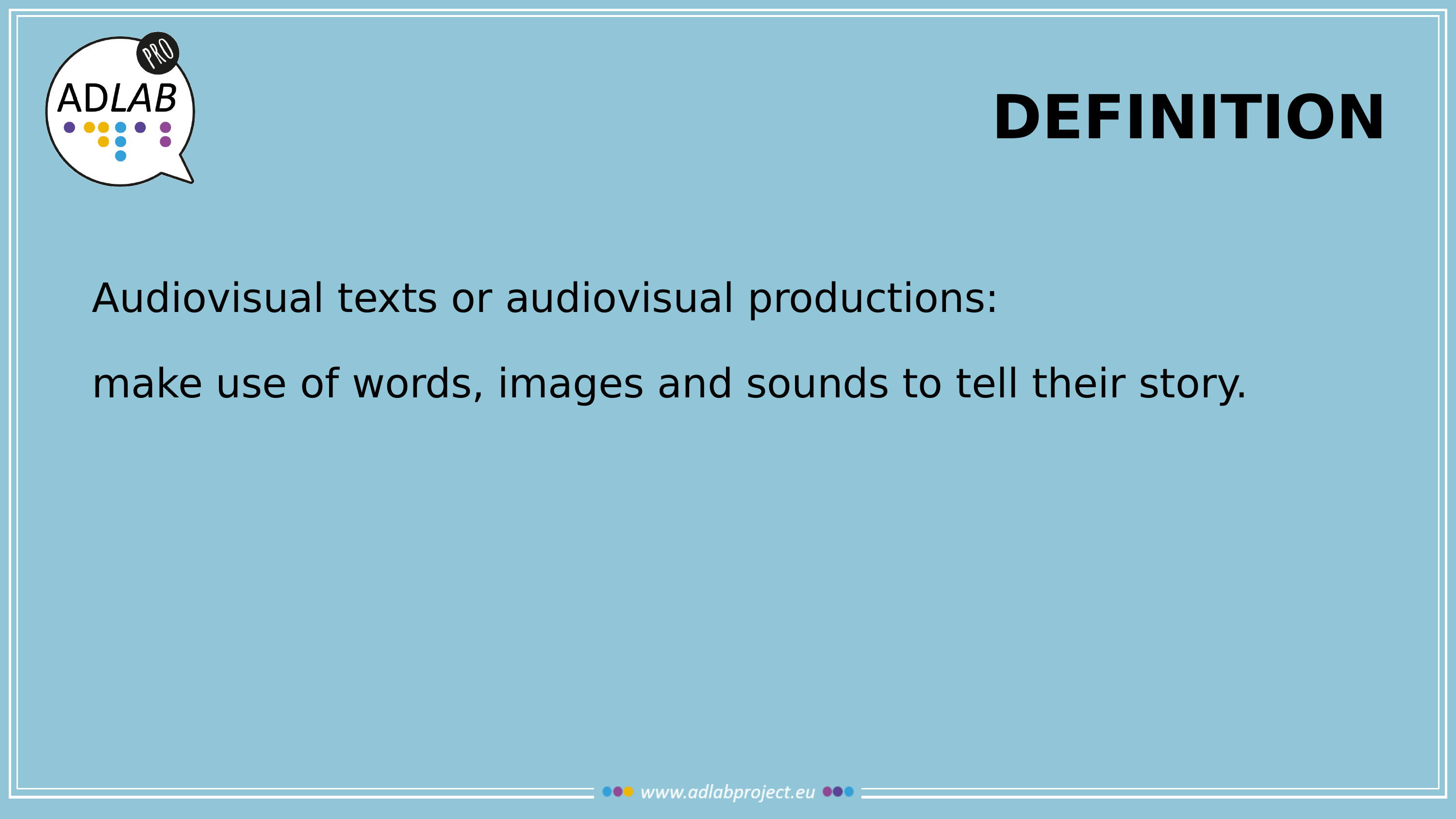

# DEFINITION
Audiovisual texts or audiovisual productions:
make use of words, images and sounds to tell their story.